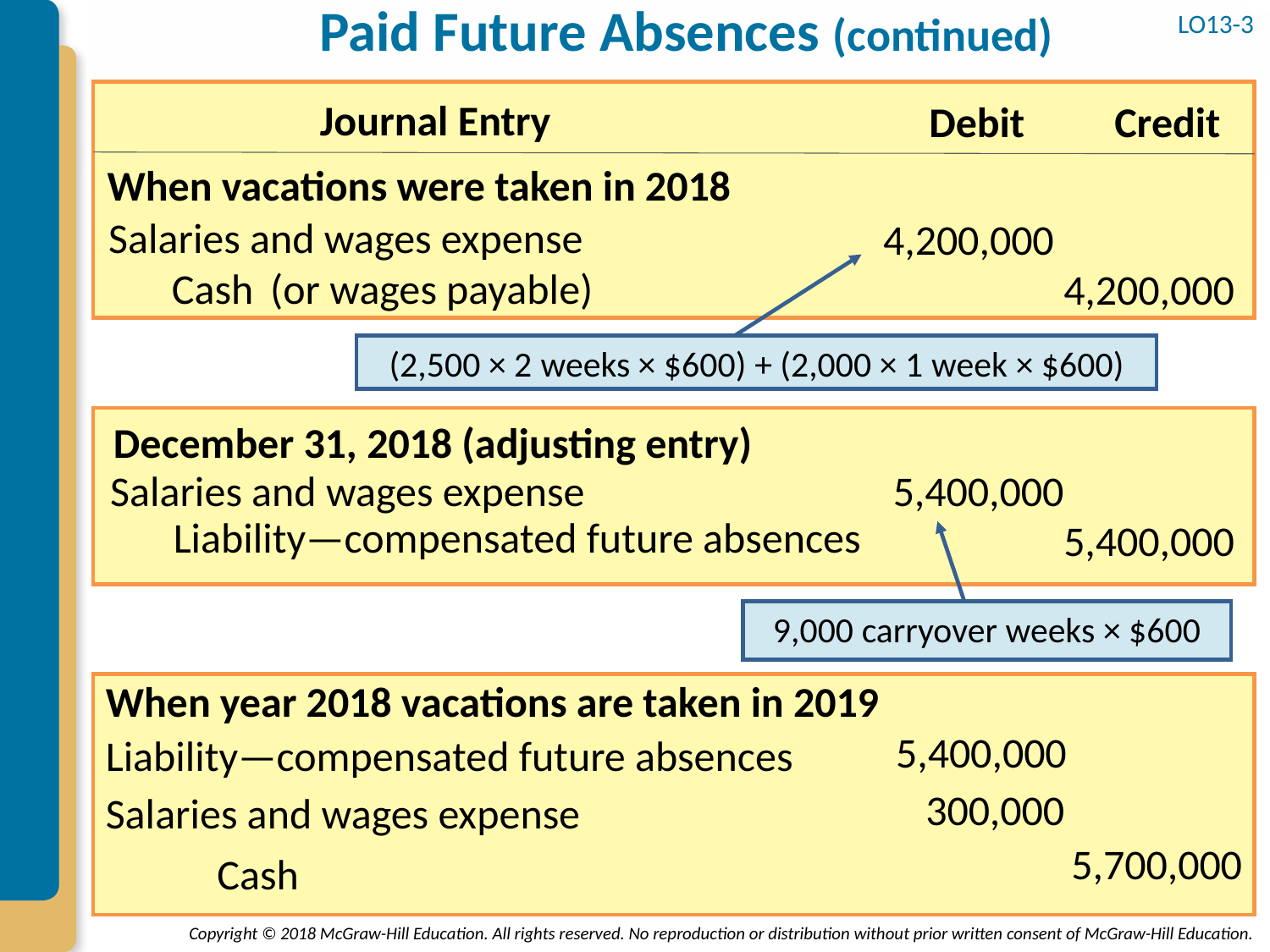

LO13-3
# Paid Future Absences (continued)

Journal Entry
Debit
Credit
When vacations were taken in 2018
Salaries and wages expense
4,200,000
Cash
(or wages payable)
4,200,000
(2,500 × 2 weeks × $600) + (2,000 × 1 week × $600)

December 31, 2018 (adjusting entry)
Salaries and wages expense
5,400,000
Liability—compensated future absences
5,400,000
9,000 carryover weeks × $600
When year 2018 vacations are taken in 2019

5,400,000
Liability—compensated future absences
300,000
Salaries and wages expense
5,700,000
Cash